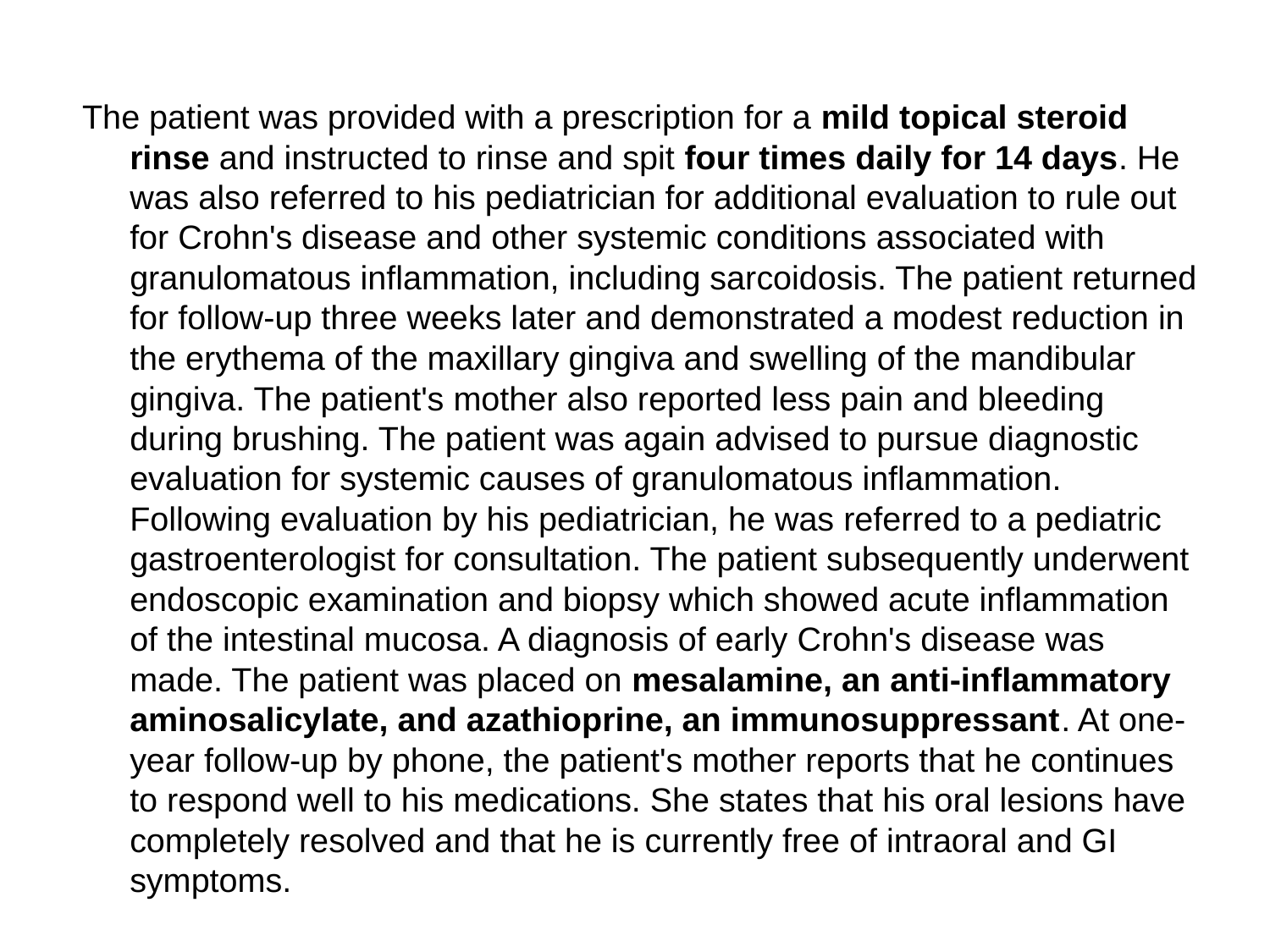

#
The patient was provided with a prescription for a mild topical steroid rinse and instructed to rinse and spit four times daily for 14 days. He was also referred to his pediatrician for additional evaluation to rule out for Crohn's disease and other systemic conditions associated with granulomatous inflammation, including sarcoidosis. The patient returned for follow-up three weeks later and demonstrated a modest reduction in the erythema of the maxillary gingiva and swelling of the mandibular gingiva. The patient's mother also reported less pain and bleeding during brushing. The patient was again advised to pursue diagnostic evaluation for systemic causes of granulomatous inflammation. Following evaluation by his pediatrician, he was referred to a pediatric gastroenterologist for consultation. The patient subsequently underwent endoscopic examination and biopsy which showed acute inflammation of the intestinal mucosa. A diagnosis of early Crohn's disease was made. The patient was placed on mesalamine, an anti-inflammatory aminosalicylate, and azathioprine, an immunosuppressant. At one-year follow-up by phone, the patient's mother reports that he continues to respond well to his medications. She states that his oral lesions have completely resolved and that he is currently free of intraoral and GI symptoms.